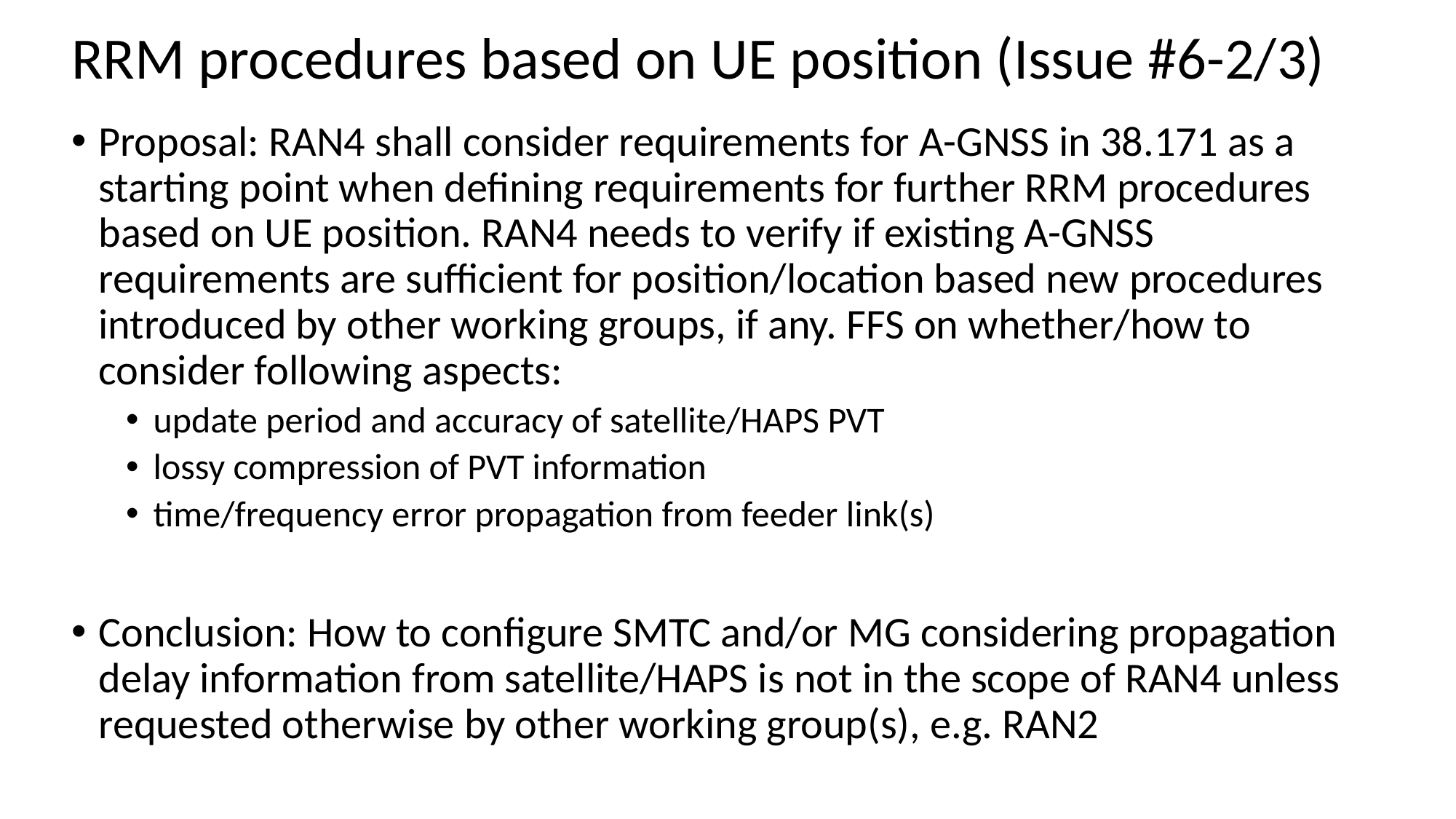

# RRM procedures based on UE position (Issue #6-2/3)
Proposal: RAN4 shall consider requirements for A-GNSS in 38.171 as a starting point when defining requirements for further RRM procedures based on UE position. RAN4 needs to verify if existing A-GNSS requirements are sufficient for position/location based new procedures introduced by other working groups, if any. FFS on whether/how to consider following aspects:
update period and accuracy of satellite/HAPS PVT
lossy compression of PVT information
time/frequency error propagation from feeder link(s)

Conclusion: How to configure SMTC and/or MG considering propagation delay information from satellite/HAPS is not in the scope of RAN4 unless requested otherwise by other working group(s), e.g. RAN2